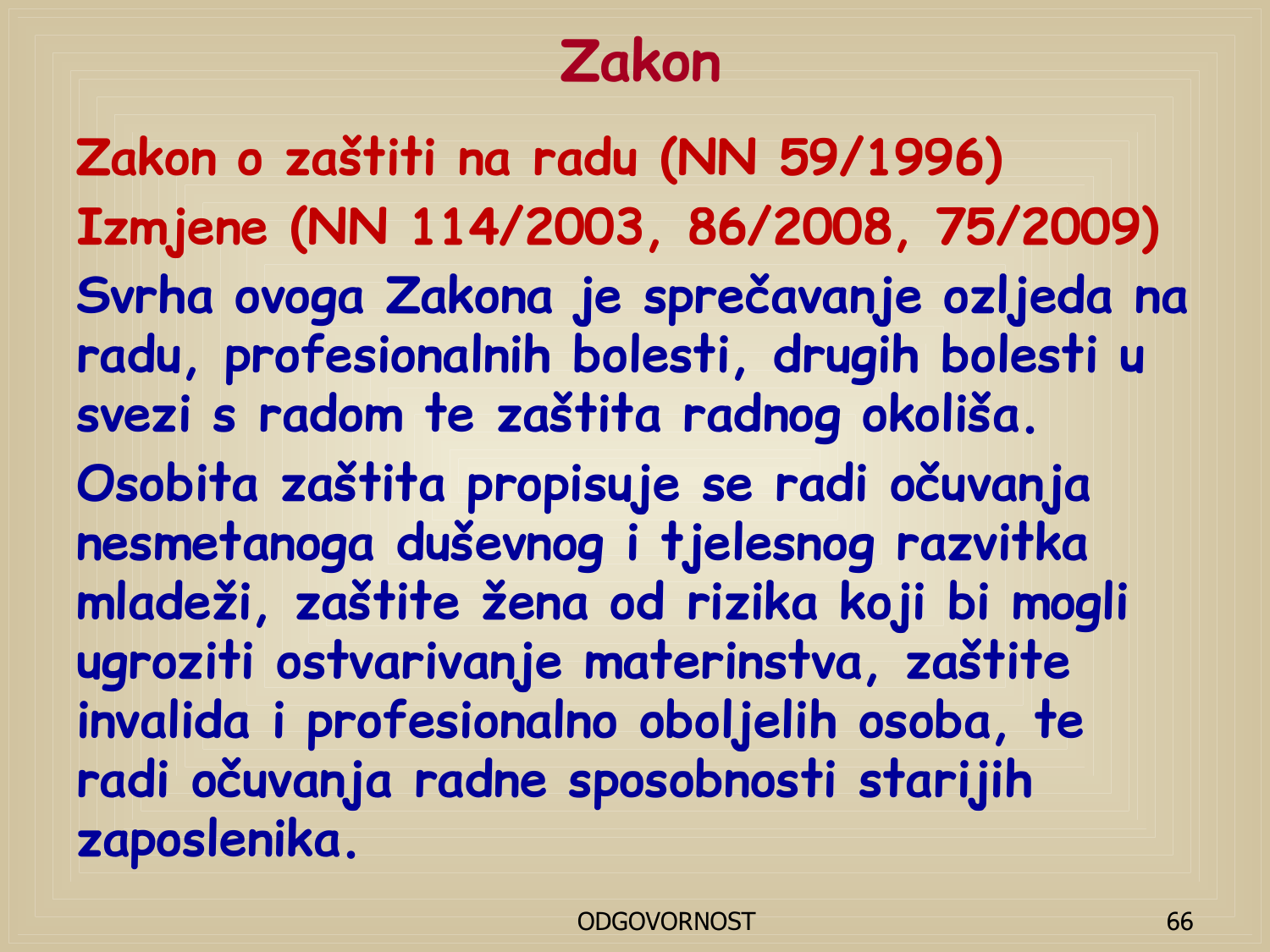

# Zakon
Zakon o zaštiti na radu (NN 59/1996)
Izmjene (NN 114/2003, 86/2008, 75/2009)
Svrha ovoga Zakona je sprečavanje ozljeda na radu, profesionalnih bolesti, drugih bolesti u svezi s radom te zaštita radnog okoliša.
Osobita zaštita propisuje se radi očuvanja nesmetanoga duševnog i tjelesnog razvitka mladeži, zaštite žena od rizika koji bi mogli ugroziti ostvarivanje materinstva, zaštite invalida i profesionalno oboljelih osoba, te radi očuvanja radne sposobnosti starijih zaposlenika.
ODGOVORNOST
66